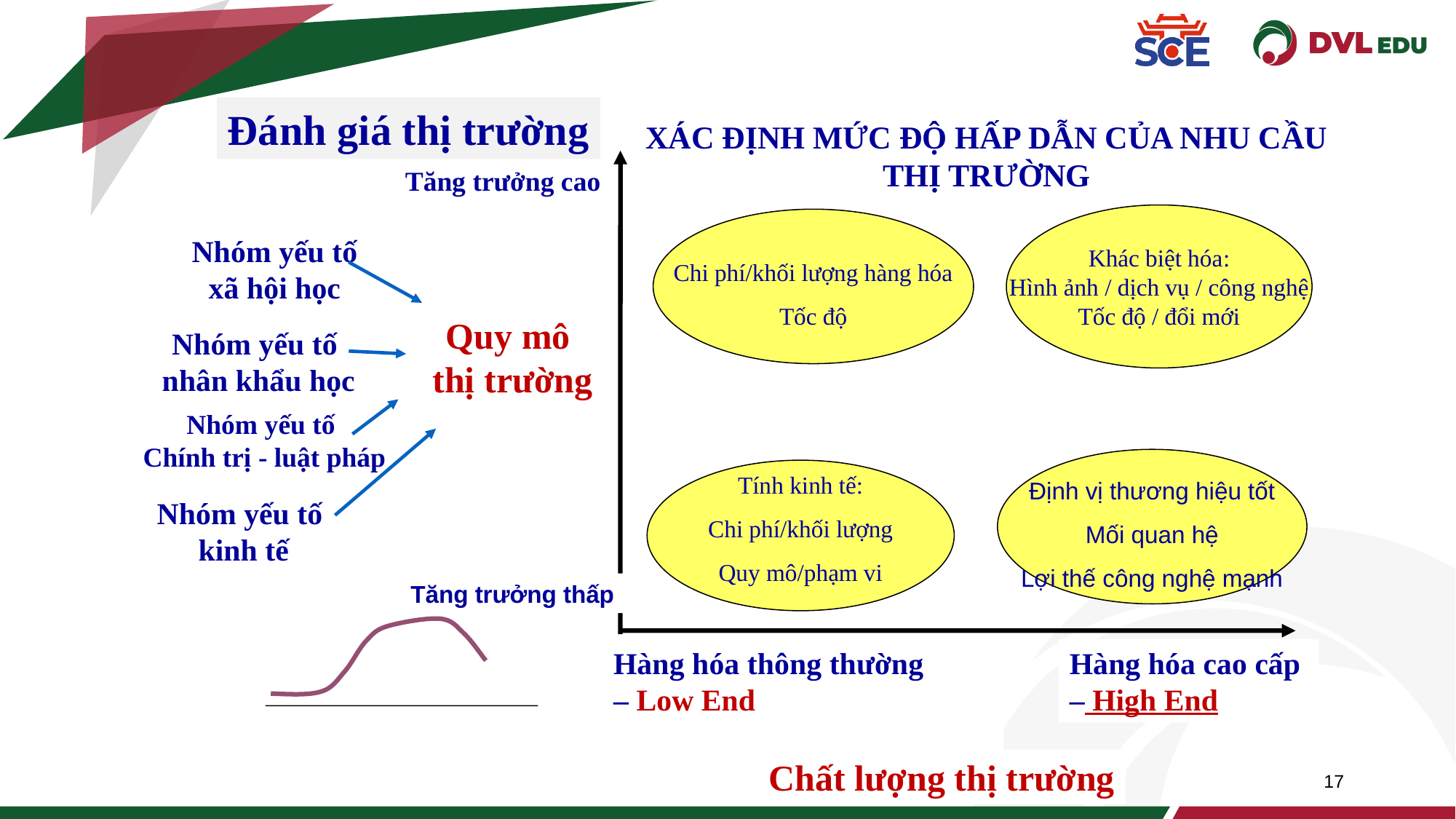

Đánh giá thị trường
XÁC ĐỊNH MỨC ĐỘ HẤP DẪN CỦA NHU CẦU THỊ TRƯỜNG

Tăng trưởng cao
Khác biệt hóa:
Hình ảnh / dịch vụ / công nghệ
Tốc độ / đổi mới
Chi phí/khối lượng hàng hóa
Tốc độ
Nhóm yếu tố
xã hội học

Quy mô
 thị trường
Nhóm yếu tố
nhân khẩu học

Nhóm yếu tố
Chính trị - luật pháp

Nhóm yếu tố
 kinh tế

Định vị thương hiệu tốt
Mối quan hệ
Lợi thế công nghệ mạnh

Tính kinh tế:
Chi phí/khối lượng
Quy mô/phạm vi

Tăng trưởng thấp

Hàng hóa thông thường – Low End
Hàng hóa cao cấp – High End

Chất lượng thị trường
17